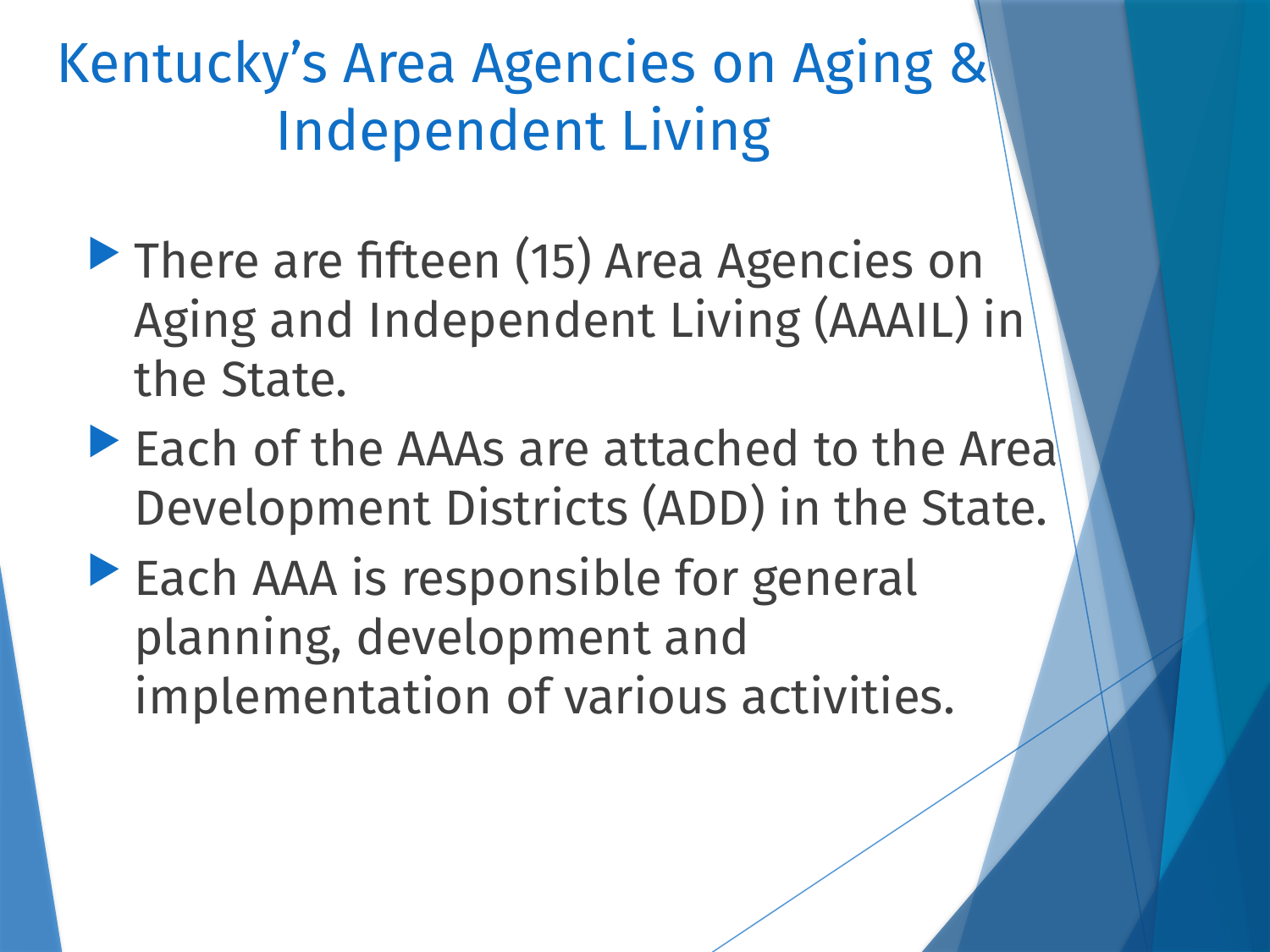

Kentucky’s Area Agencies on Aging & Independent Living

There are fifteen (15) Area Agencies on Aging and Independent Living (AAAIL) in the State.
Each of the AAAs are attached to the Area Development Districts (ADD) in the State.
Each AAA is responsible for general planning, development and implementation of various activities.